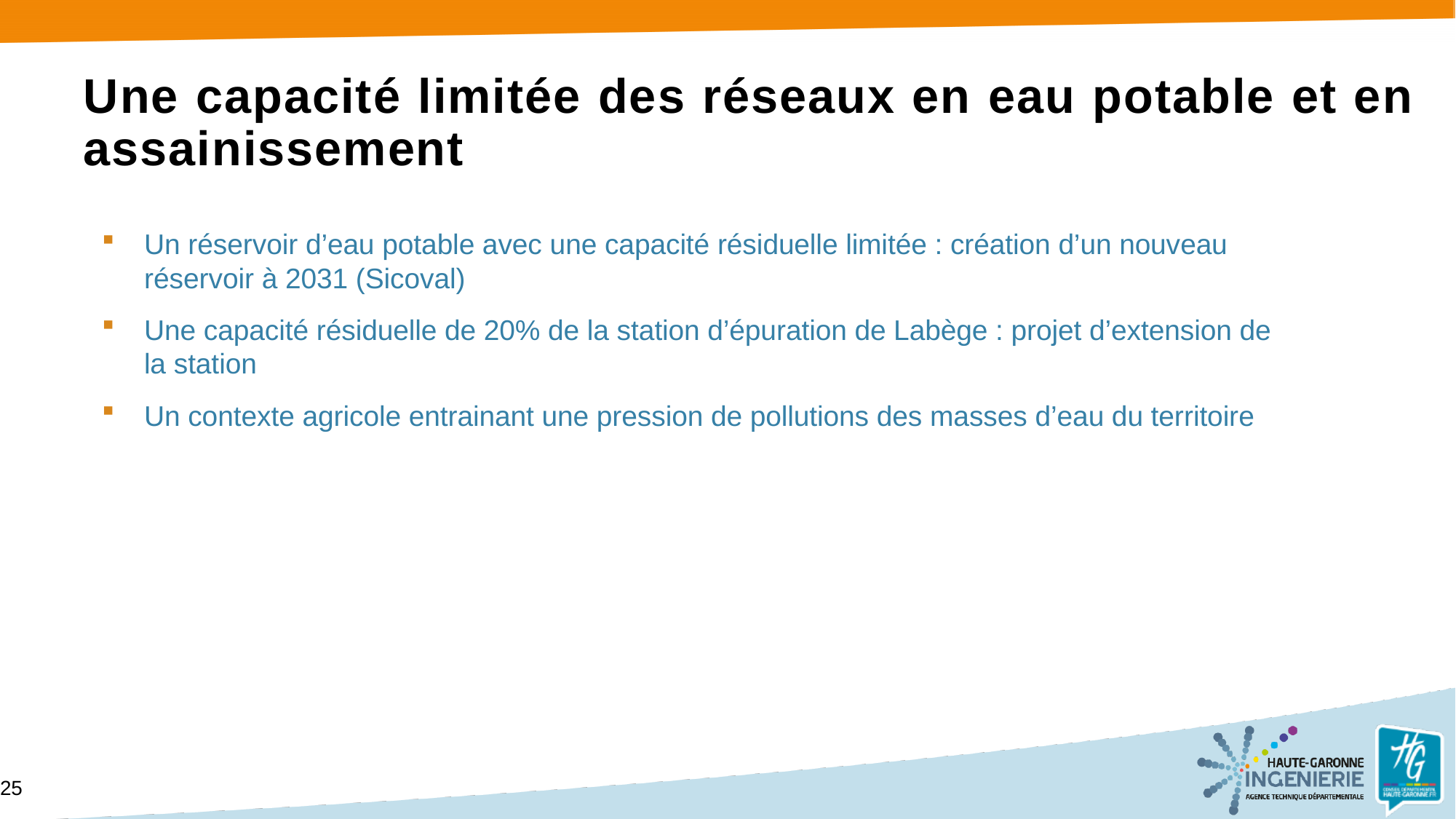

# Une capacité limitée des réseaux en eau potable et en assainissement
Un réservoir d’eau potable avec une capacité résiduelle limitée : création d’un nouveau réservoir à 2031 (Sicoval)
Une capacité résiduelle de 20% de la station d’épuration de Labège : projet d’extension de la station
Un contexte agricole entrainant une pression de pollutions des masses d’eau du territoire
25